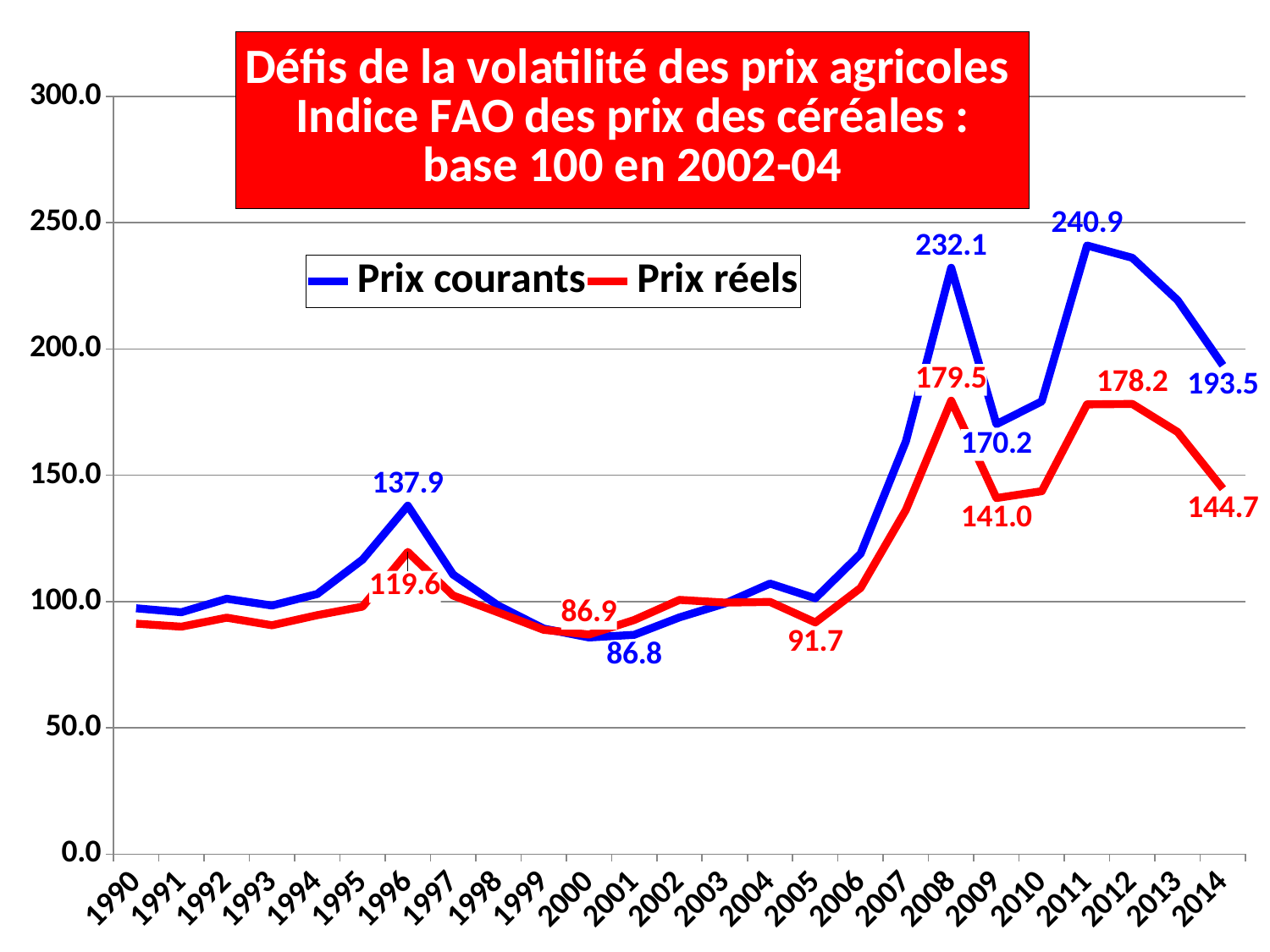

### Chart: Défis de la volatilité des prix agricoles
Indice FAO des prix des céréales :
base 100 en 2002-04

| Category | Prix courants | Prix réels |
|---|---|---|
| 1990 | 97.32601924569063 | 91.22067784928896 |
| 1991 | 95.75244051177758 | 90.03179743931874 |
| 1992 | 101.10598752165929 | 93.60732576900082 |
| 1993 | 98.40316570592448 | 90.59843392843354 |
| 1994 | 102.97728639342718 | 94.58507990317467 |
| 1995 | 116.5846702072677 | 97.97019387859113 |
| 1996 | 137.93526608519474 | 119.61735462805203 |
| 1997 | 110.6728165703215 | 102.3657707332165 |
| 1998 | 98.343944088834 | 95.66040234172283 |
| 1999 | 89.28826517417862 | 88.78358589013541 |
| 2000 | 85.76789952505491 | 86.93028847036375 |
| 2001 | 86.82095784179289 | 92.66587154071897 |
| 2002 | 93.71552556104946 | 100.6440227987654 |
| 2003 | 99.19444851405395 | 99.58115134633934 |
| 2004 | 107.09002592489661 | 99.82990505303316 |
| 2005 | 101.27416403691143 | 91.6961530682831 |
| 2006 | 118.89790540206116 | 105.36343979298759 |
| 2007 | 163.42310100980822 | 136.27129434252313 |
| 2008 | 232.14312020339347 | 179.5064580233326 |
| 2009 | 170.24476562458534 | 140.96529524189586 |
| 2010 | 179.22456142533292 | 143.67195893788653 |
| 2011 | 240.93175689825523 | 178.04493747602237 |
| 2012 | 236.07787015832673 | 178.2197969272403 |
| 2013 | 219.275429913969 | 167.10215856305393 |
| 2014 | 193.52762173987358 | 144.65091509923855 |